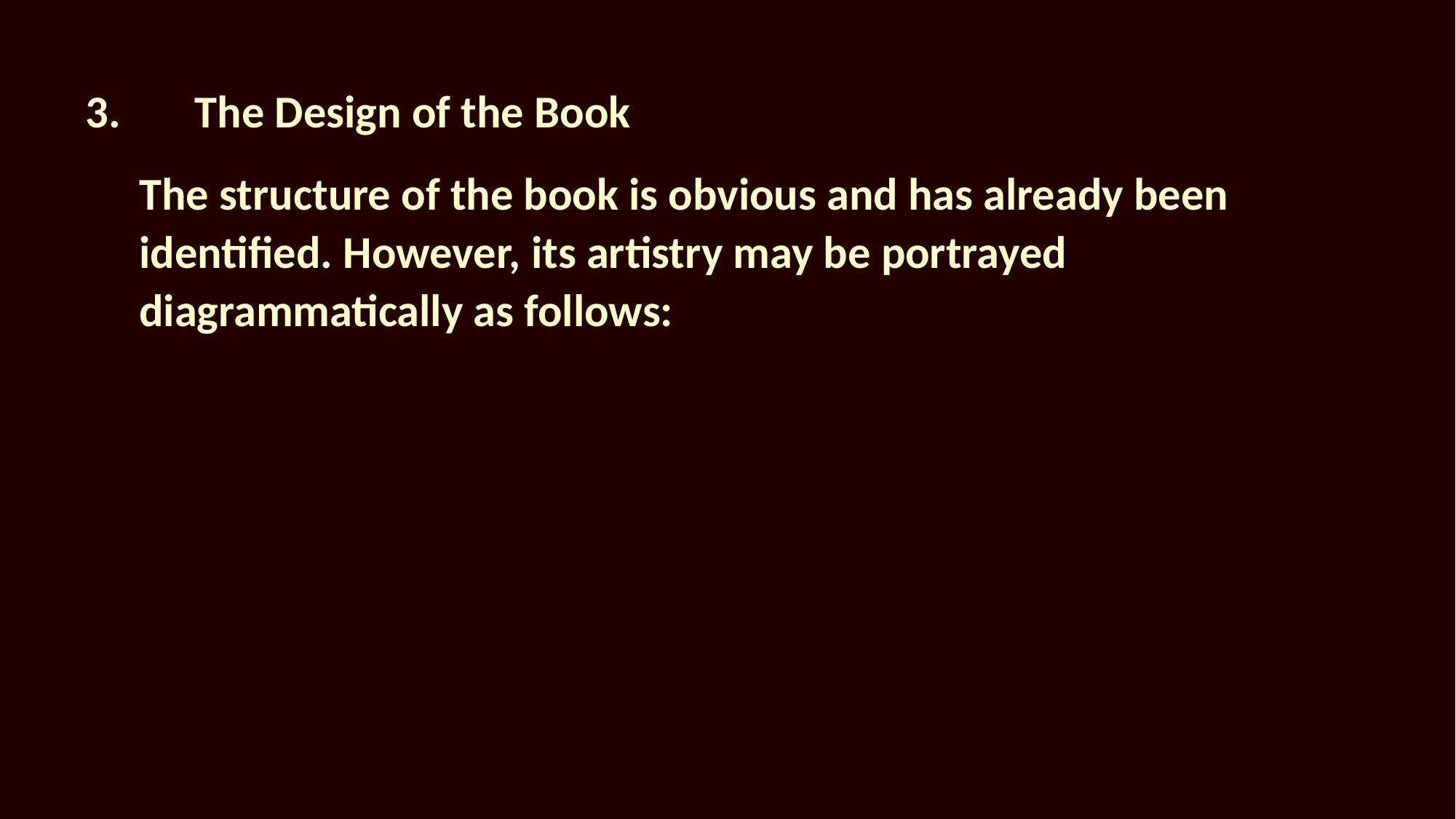

3.	The Design of the Book
The structure of the book is obvious and has already been identified. However, its artistry may be portrayed diagrammatically as follows: